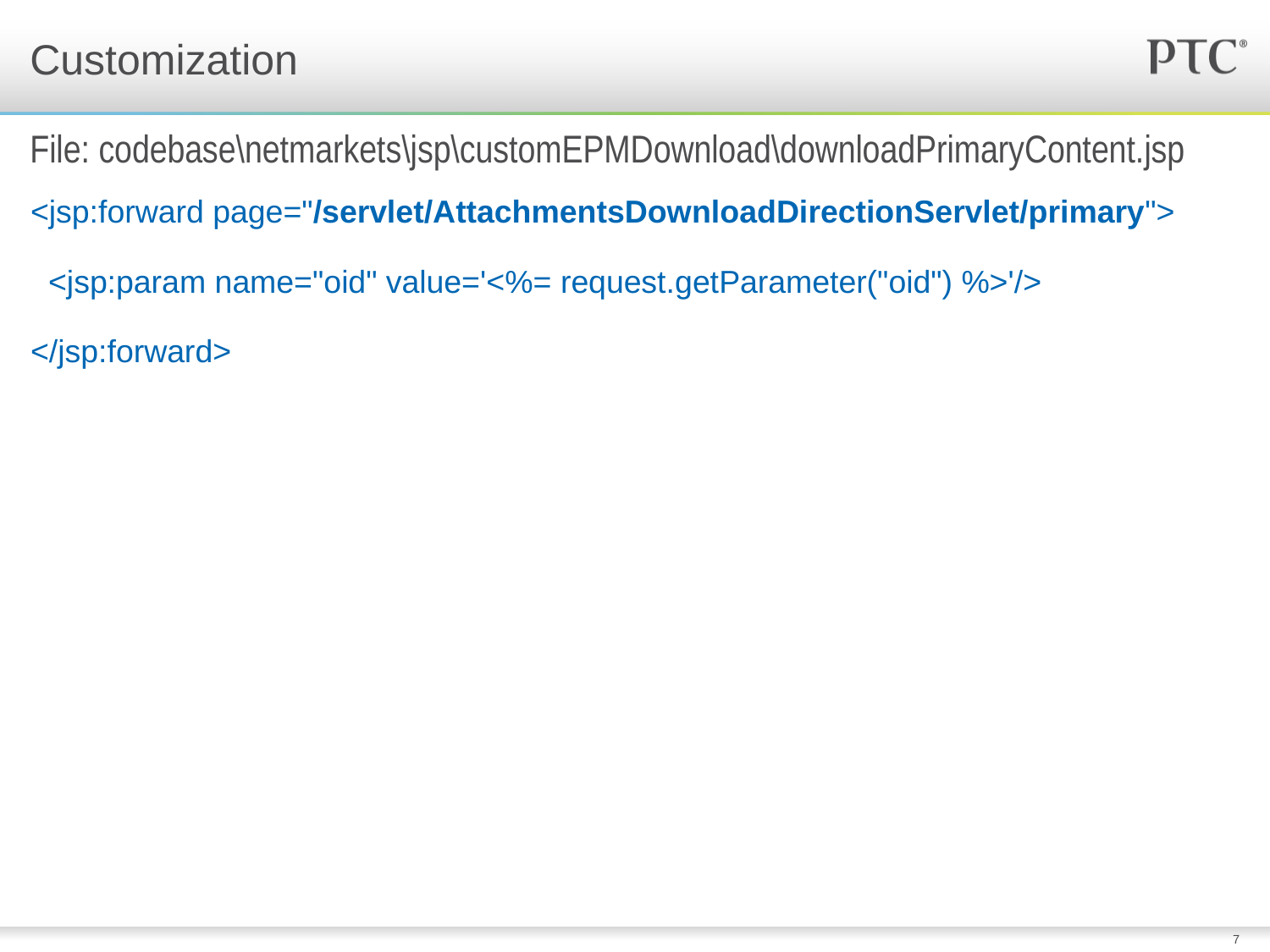

# Customization
File: codebase\netmarkets\jsp\customEPMDownload\downloadPrimaryContent.jsp
<jsp:forward page="/servlet/AttachmentsDownloadDirectionServlet/primary">
  <jsp:param name="oid" value='<%= request.getParameter("oid") %>'/>
</jsp:forward>